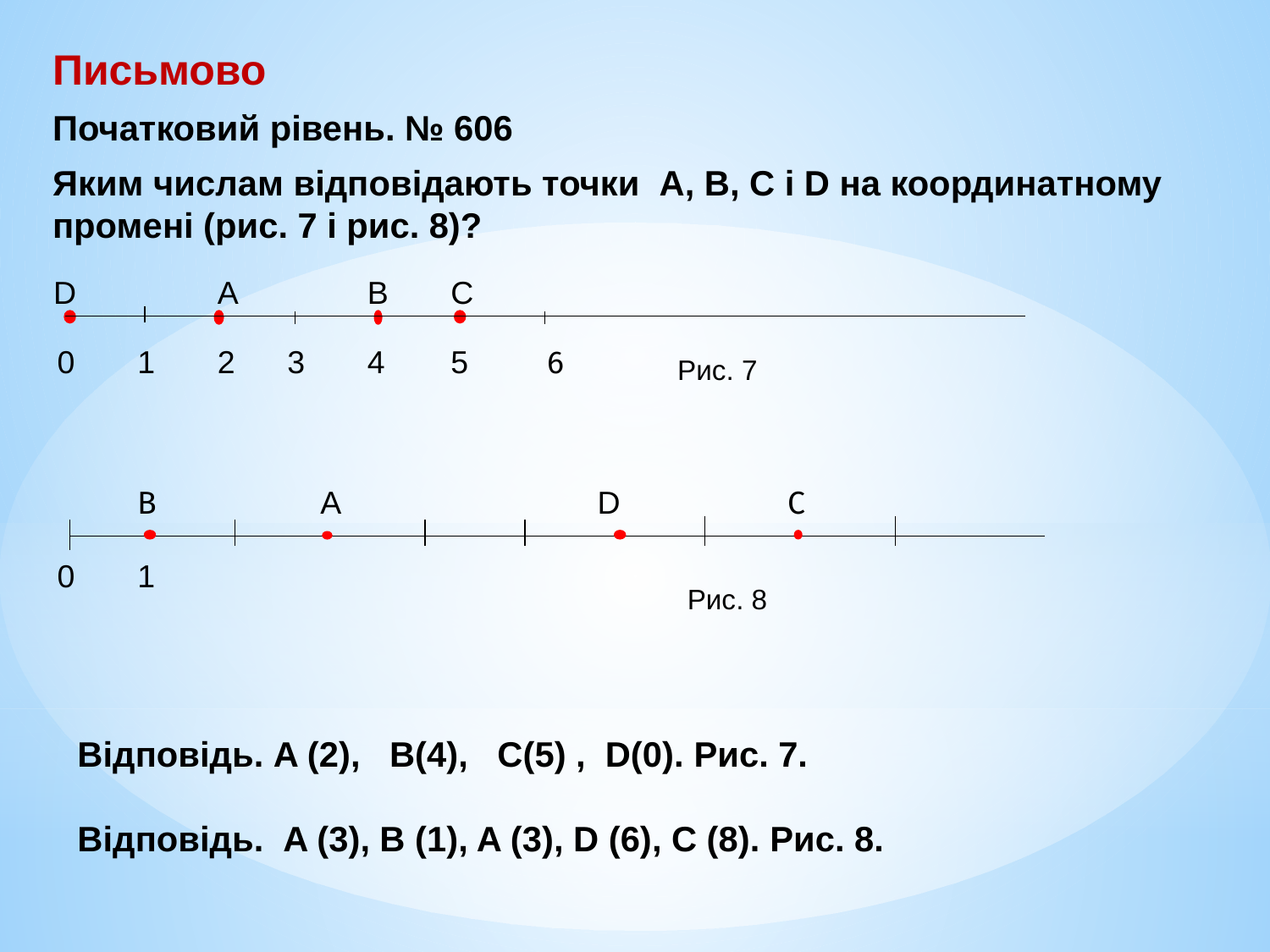

Письмово
Початковий рівень. № 606
Яким числам відповідають точки  A, B, C і D на координатному промені (рис. 7 і рис. 8)?

D
A
B
C
0
1
2
3
4
5
6

Рис. 7
B
A
D
C

0
1
Рис. 8
Відповідь. A (2),   B(4),   C(5) ,  D(0). Рис. 7.

Відповідь.  A (3), B (1), A (3), D (6), C (8). Рис. 8.